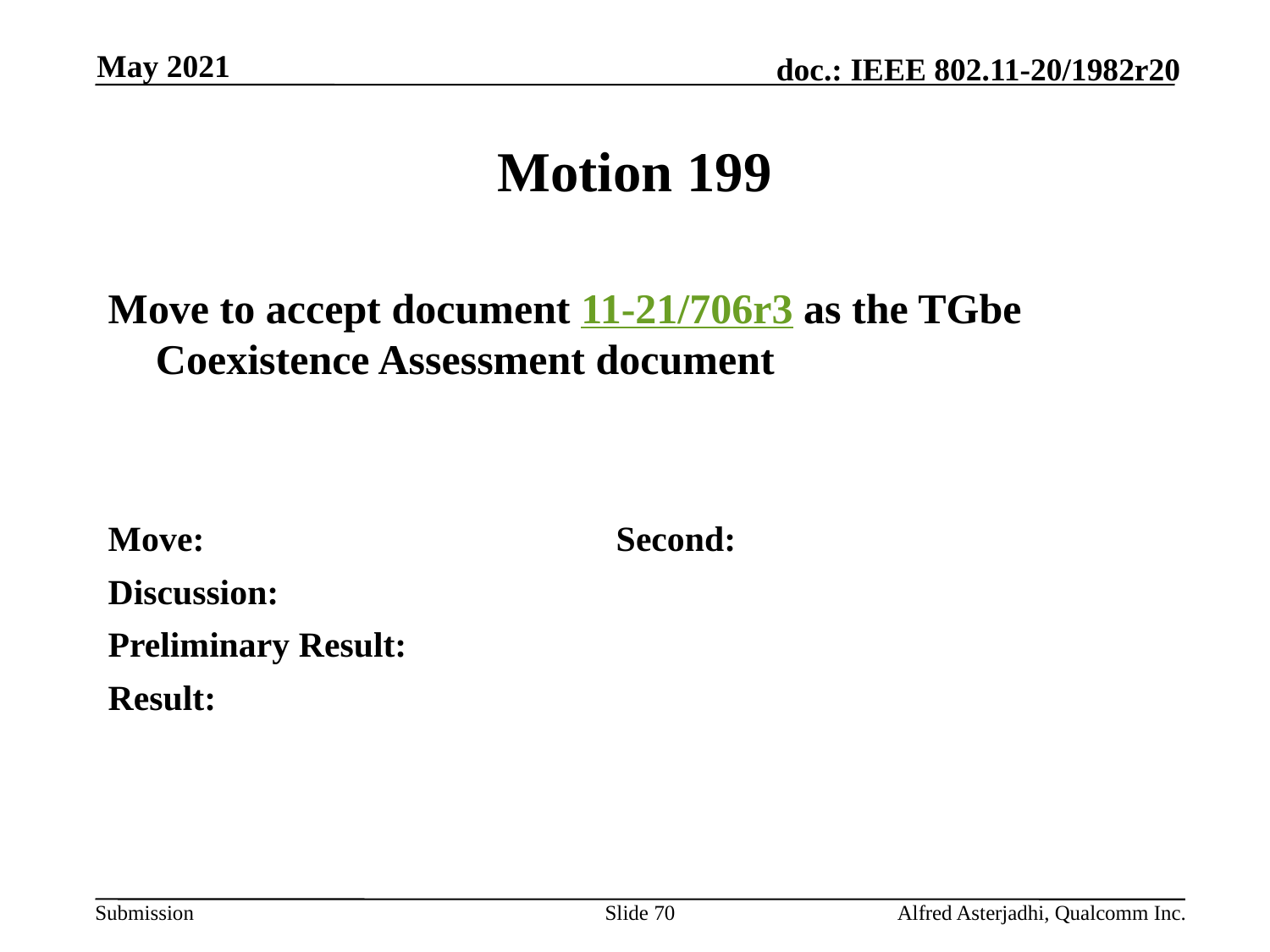

May 2021
# Motion 199
Move to accept document 11-21/706r3 as the TGbe Coexistence Assessment document

Move: 				Second:
Discussion:
Preliminary Result:
Result:

Slide 70
Alfred Asterjadhi, Qualcomm Inc.